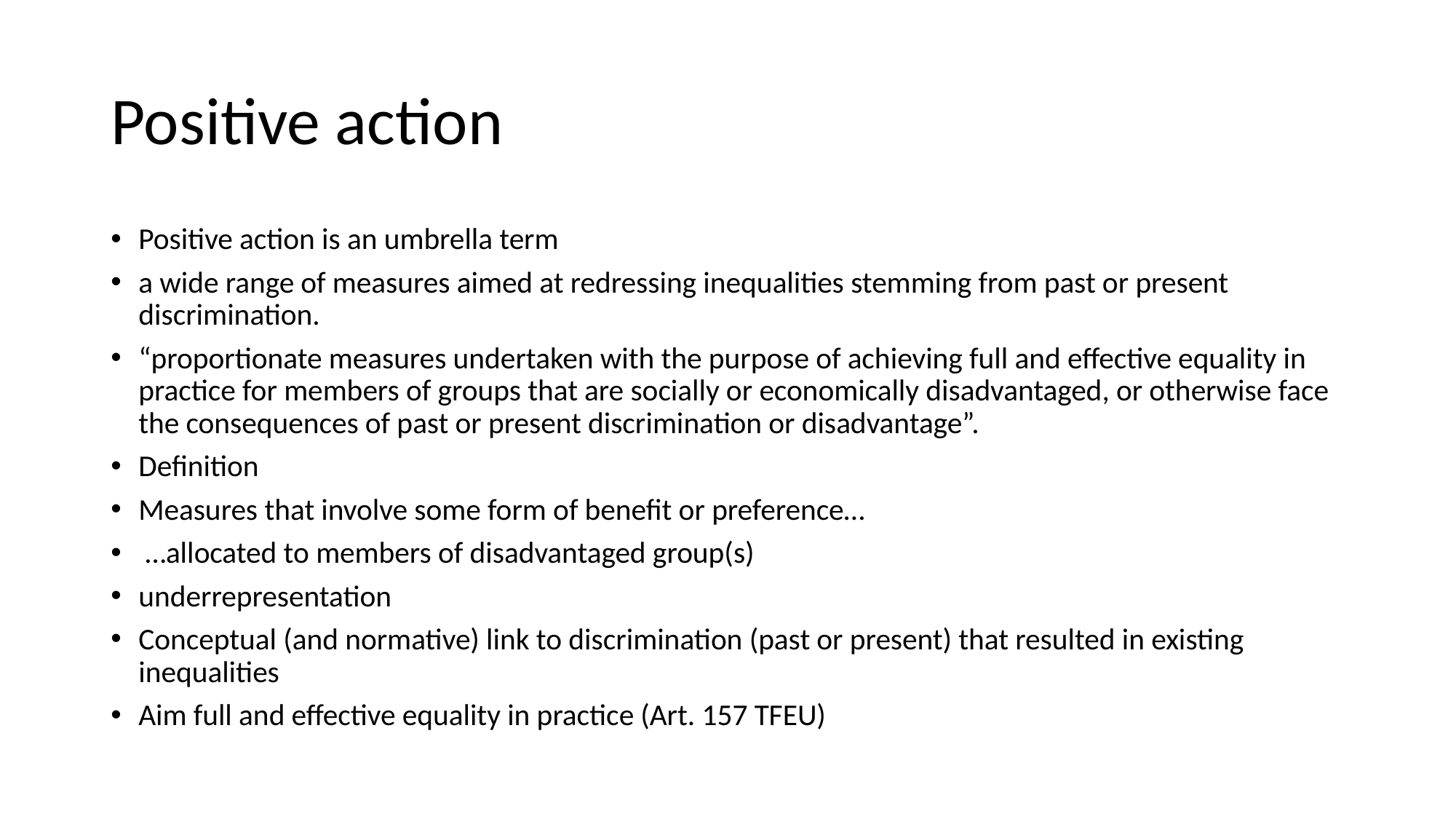

# Positive action
Positive action is an umbrella term
a wide range of measures aimed at redressing inequalities stemming from past or present discrimination.
“proportionate measures undertaken with the purpose of achieving full and effective equality in practice for members of groups that are socially or economically disadvantaged, or otherwise face the consequences of past or present discrimination or disadvantage”.
Definition
Measures that involve some form of benefit or preference…
 …allocated to members of disadvantaged group(s)
underrepresentation
Conceptual (and normative) link to discrimination (past or present) that resulted in existing inequalities
Aim full and effective equality in practice (Art. 157 TFEU)